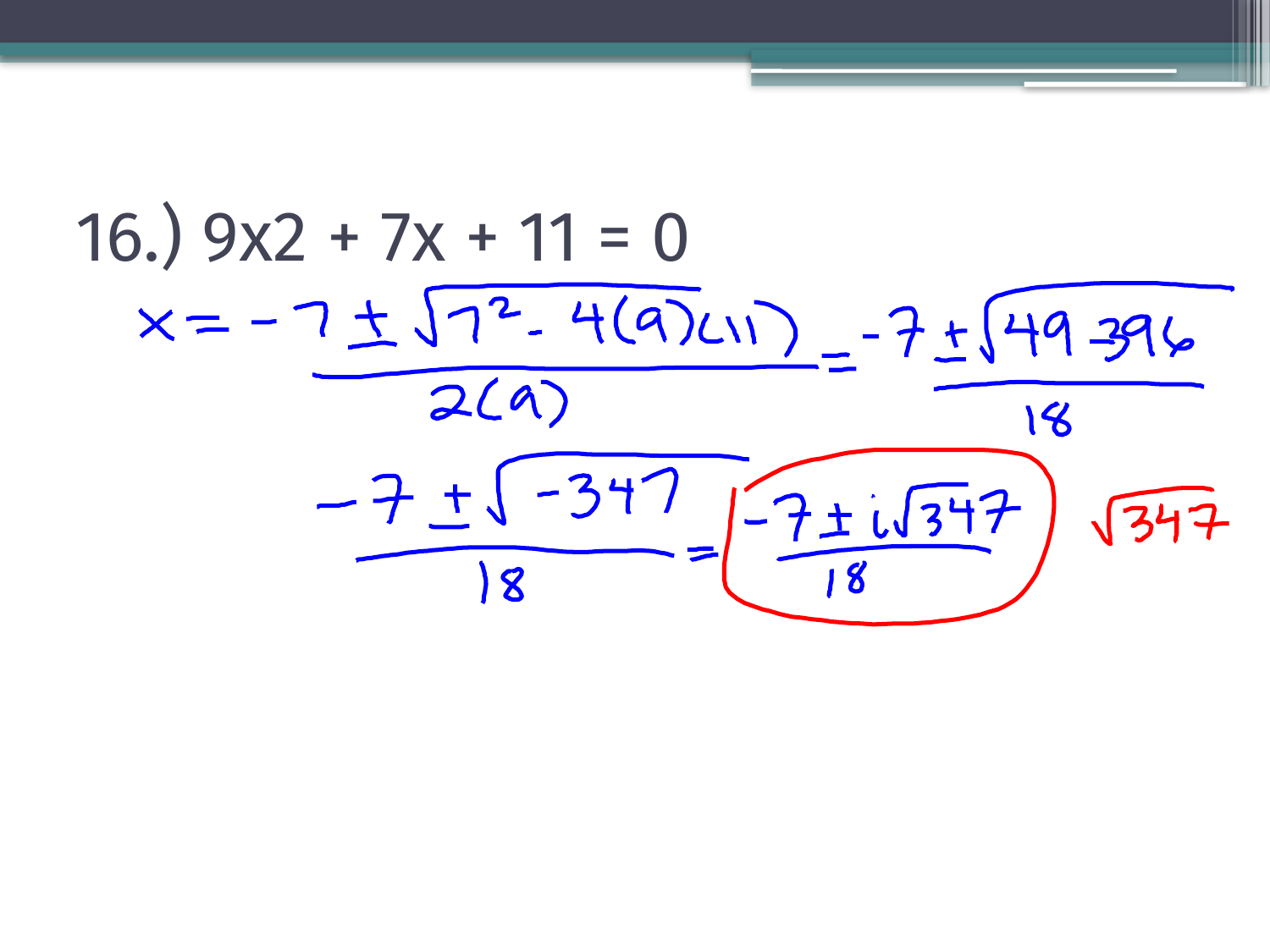

# 16.) 9x2 + 7x + 11 = 0